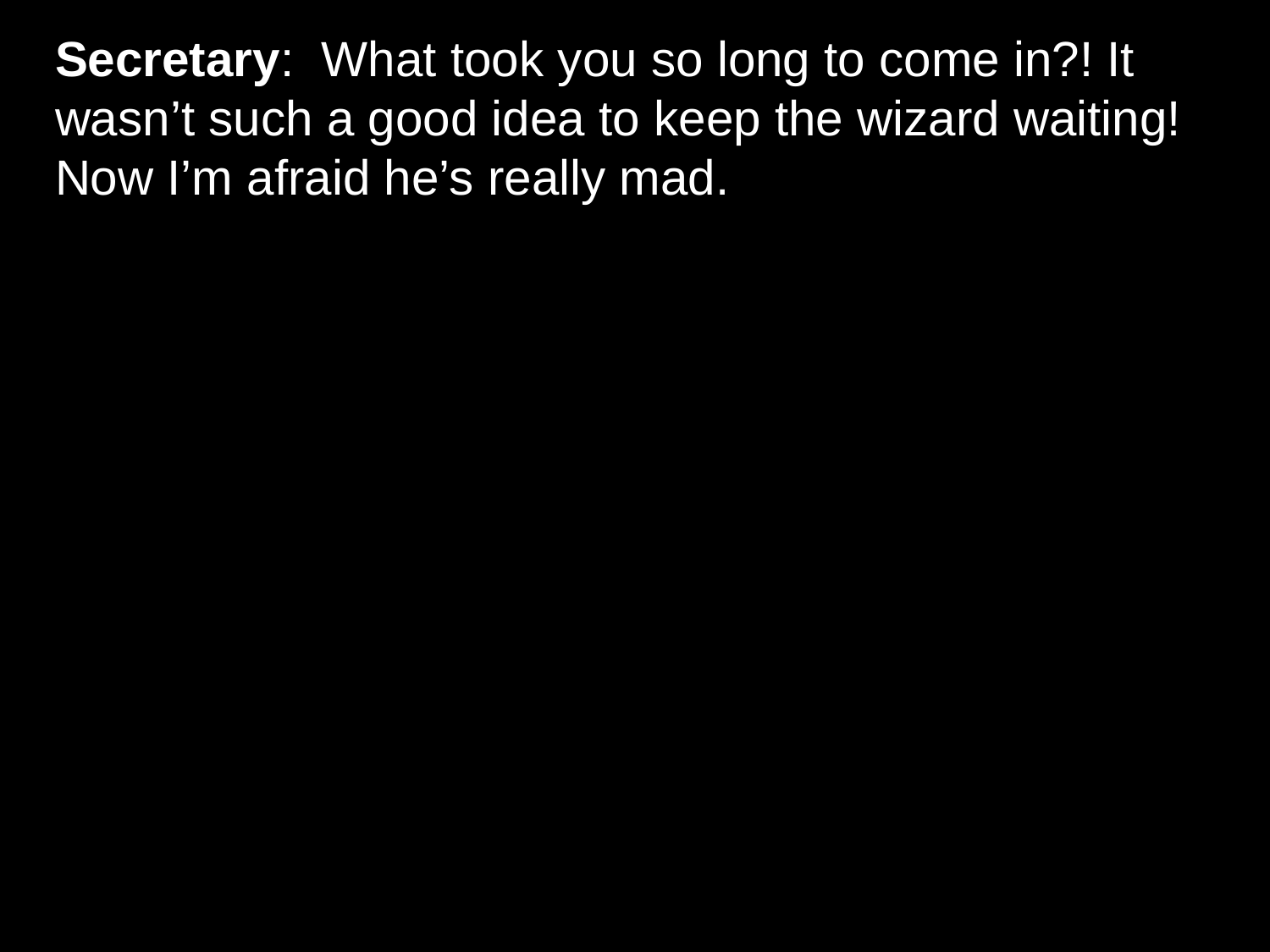

# Secretary:  What took you so long to come in?! It wasn’t such a good idea to keep the wizard waiting! Now I’m afraid he’s really mad.